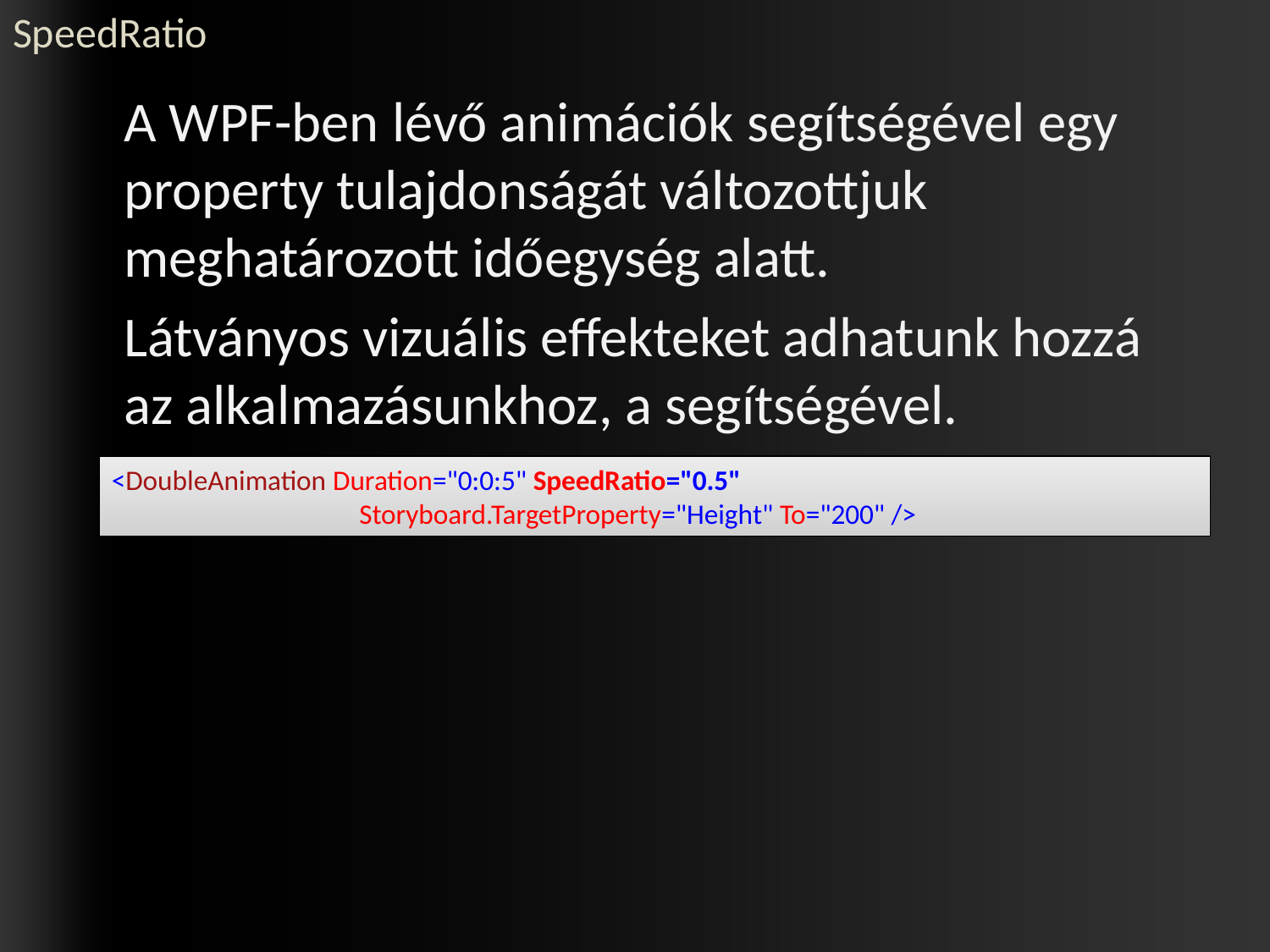

# SpeedRatio
	A WPF-ben lévő animációk segítségével egy property tulajdonságát változottjuk meghatározott időegység alatt.
	Látványos vizuális effekteket adhatunk hozzá az alkalmazásunkhoz, a segítségével.

<DoubleAnimation Duration="0:0:5" SpeedRatio="0.5"
                                       Storyboard.TargetProperty="Height" To="200" />